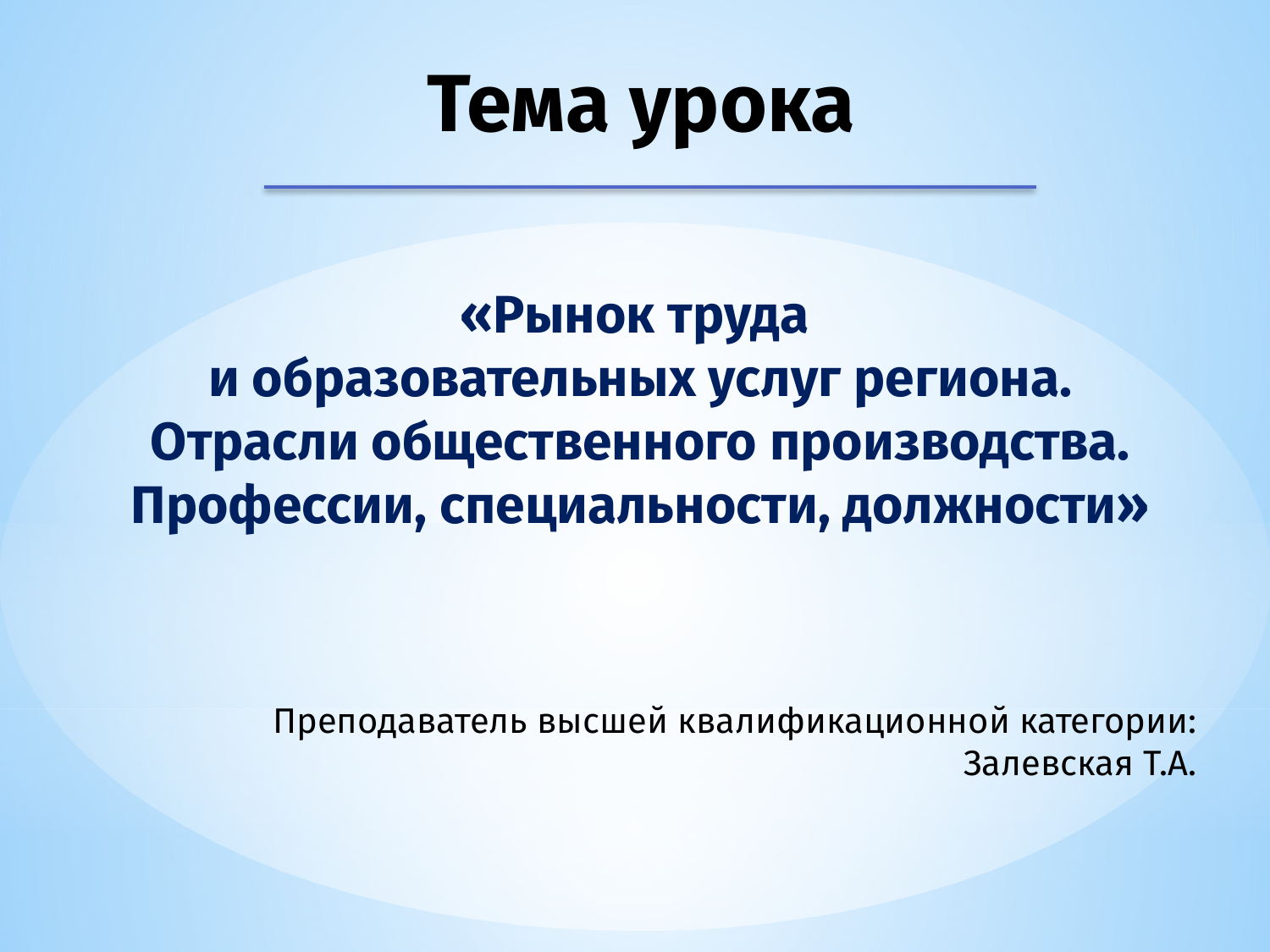

# Тема урока
«Рынок труда
и образовательных услуг региона.
Отрасли общественного производства.
Профессии, специальности, должности»
Преподаватель высшей квалификационной категории: Залевская Т.А.